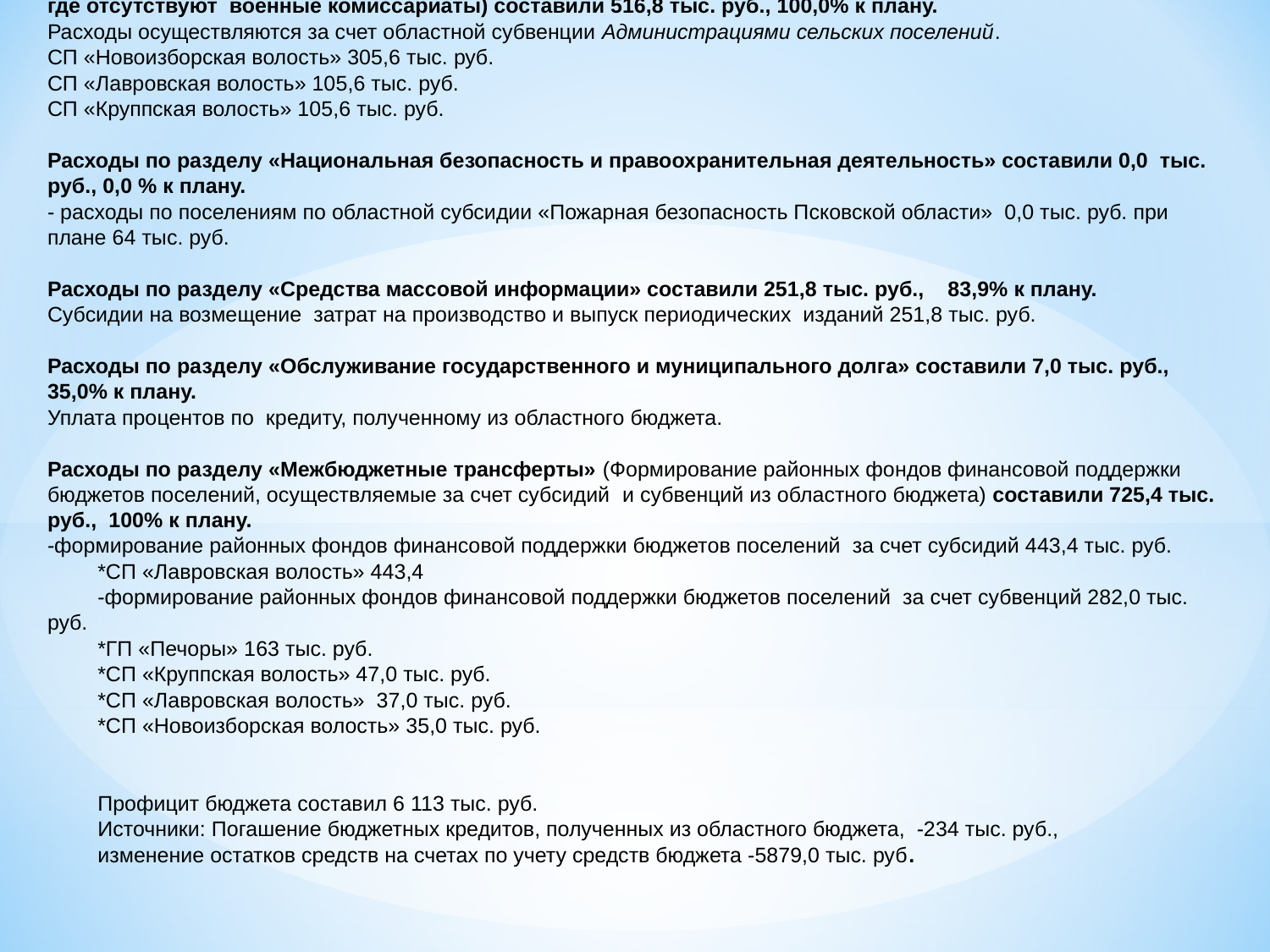

Расходы по разделу «Национальная оборона» (осуществление первичного воинского учета на территориях, где отсутствуют  военные комиссариаты) составили 516,8 тыс. руб., 100,0% к плану.
Расходы осуществляются за счет областной субвенции Администрациями сельских поселений.
СП «Новоизборская волость» 305,6 тыс. руб.
СП «Лавровская волость» 105,6 тыс. руб.
СП «Круппская волость» 105,6 тыс. руб.

Расходы по разделу «Национальная безопасность и правоохранительная деятельность» составили 0,0  тыс. руб., 0,0 % к плану.
- расходы по поселениям по областной субсидии «Пожарная безопасность Псковской области»  0,0 тыс. руб. при плане 64 тыс. руб.

Расходы по разделу «Средства массовой информации» составили 251,8 тыс. руб.,    83,9% к плану.
Субсидии на возмещение  затрат на производство и выпуск периодических  изданий 251,8 тыс. руб.

Расходы по разделу «Обслуживание государственного и муниципального долга» составили 7,0 тыс. руб.,    35,0% к плану.
Уплата процентов по  кредиту, полученному из областного бюджета.

Расходы по разделу «Межбюджетные трансферты» (Формирование районных фондов финансовой поддержки бюджетов поселений, осуществляемые за счет субсидий  и субвенций из областного бюджета) составили 725,4 тыс. руб.,  100% к плану.
-формирование районных фондов финансовой поддержки бюджетов поселений  за счет субсидий 443,4 тыс. руб.
*СП «Лавровская волость» 443,4
-формирование районных фондов финансовой поддержки бюджетов поселений  за счет субвенций 282,0 тыс. руб.
*ГП «Печоры» 163 тыс. руб.
*СП «Круппская волость» 47,0 тыс. руб.
*СП «Лавровская волость»  37,0 тыс. руб.
*СП «Новоизборская волость» 35,0 тыс. руб.

Профицит бюджета составил 6 113 тыс. руб.
Источники: Погашение бюджетных кредитов, полученных из областного бюджета,  -234 тыс. руб.,
изменение остатков средств на счетах по учету средств бюджета -5879,0 тыс. руб.